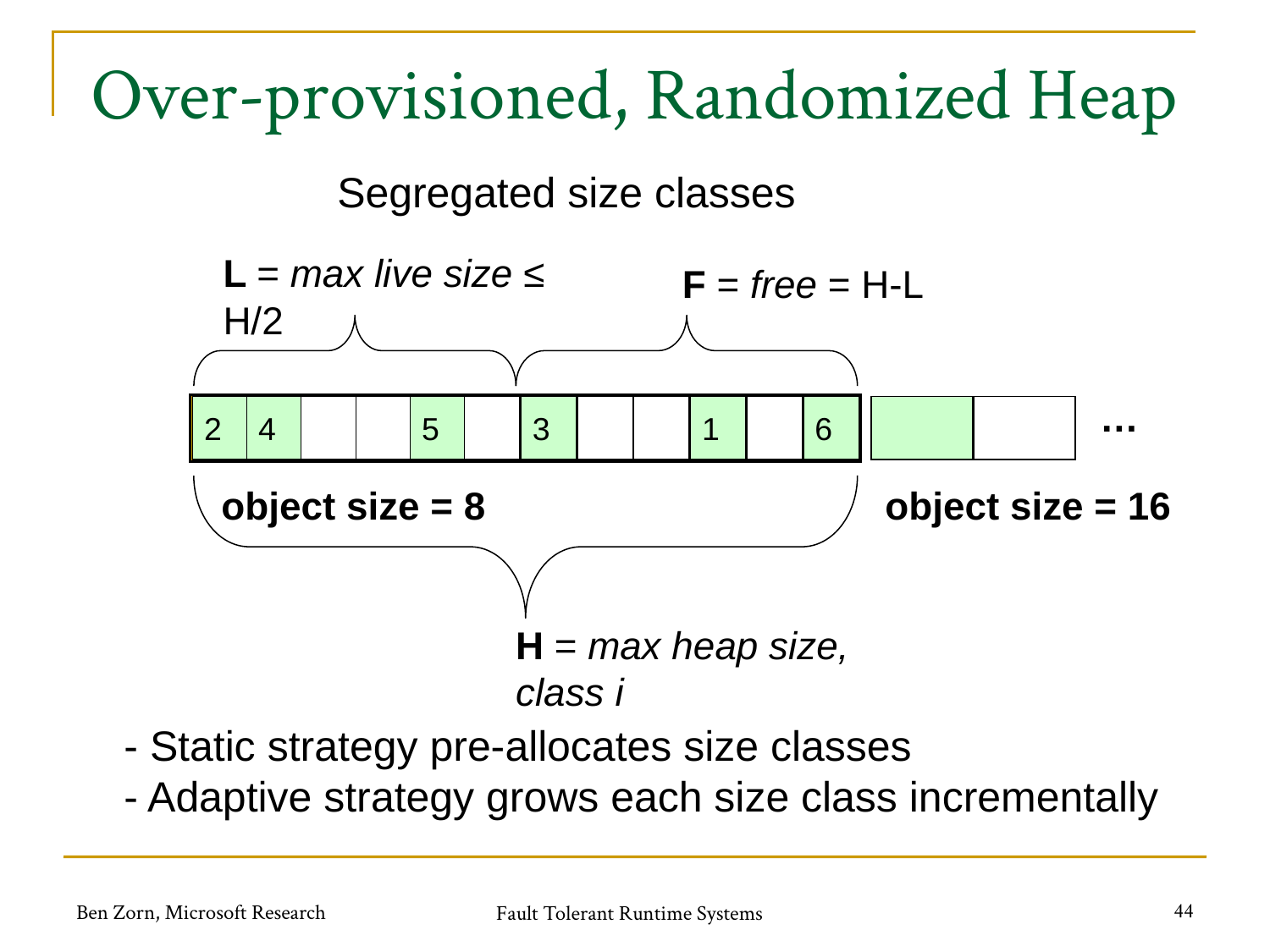

# Over-provisioned, Randomized Heap
	                  Segregated size classes

- Static strategy pre-allocates size classes
- Adaptive strategy grows each size class incrementally

L = max live size ≤ H/2
F = free = H-L
…

2
4

5

3

1

6

object size = 8
object size = 16
H = max heap size, class i
Ben Zorn, Microsoft Research
44
Fault Tolerant Runtime Systems